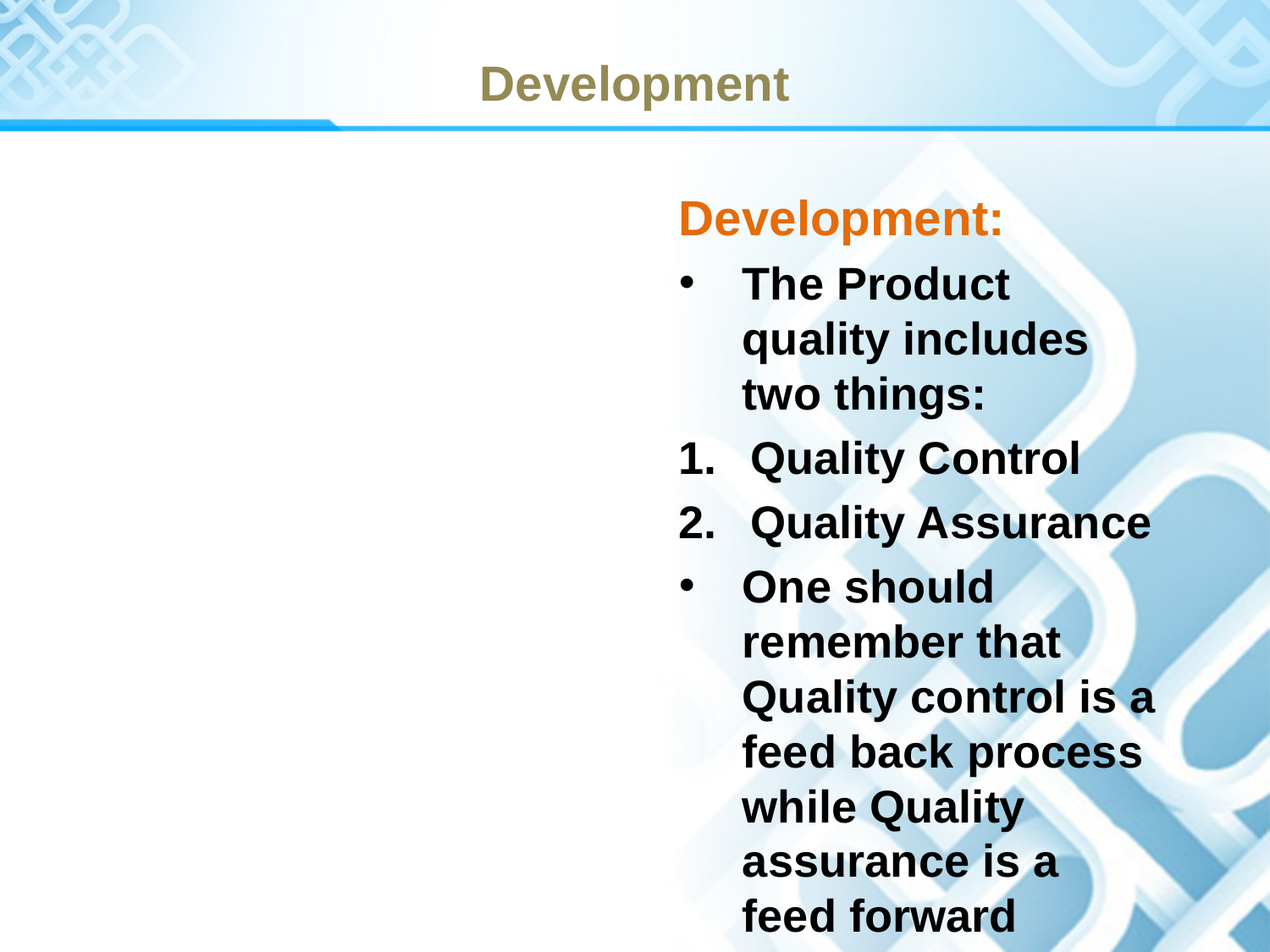

Development
Development:
The Product quality includes two things:
Quality Control
Quality Assurance
One should remember that Quality control is a feed back process while Quality assurance is a feed forward process